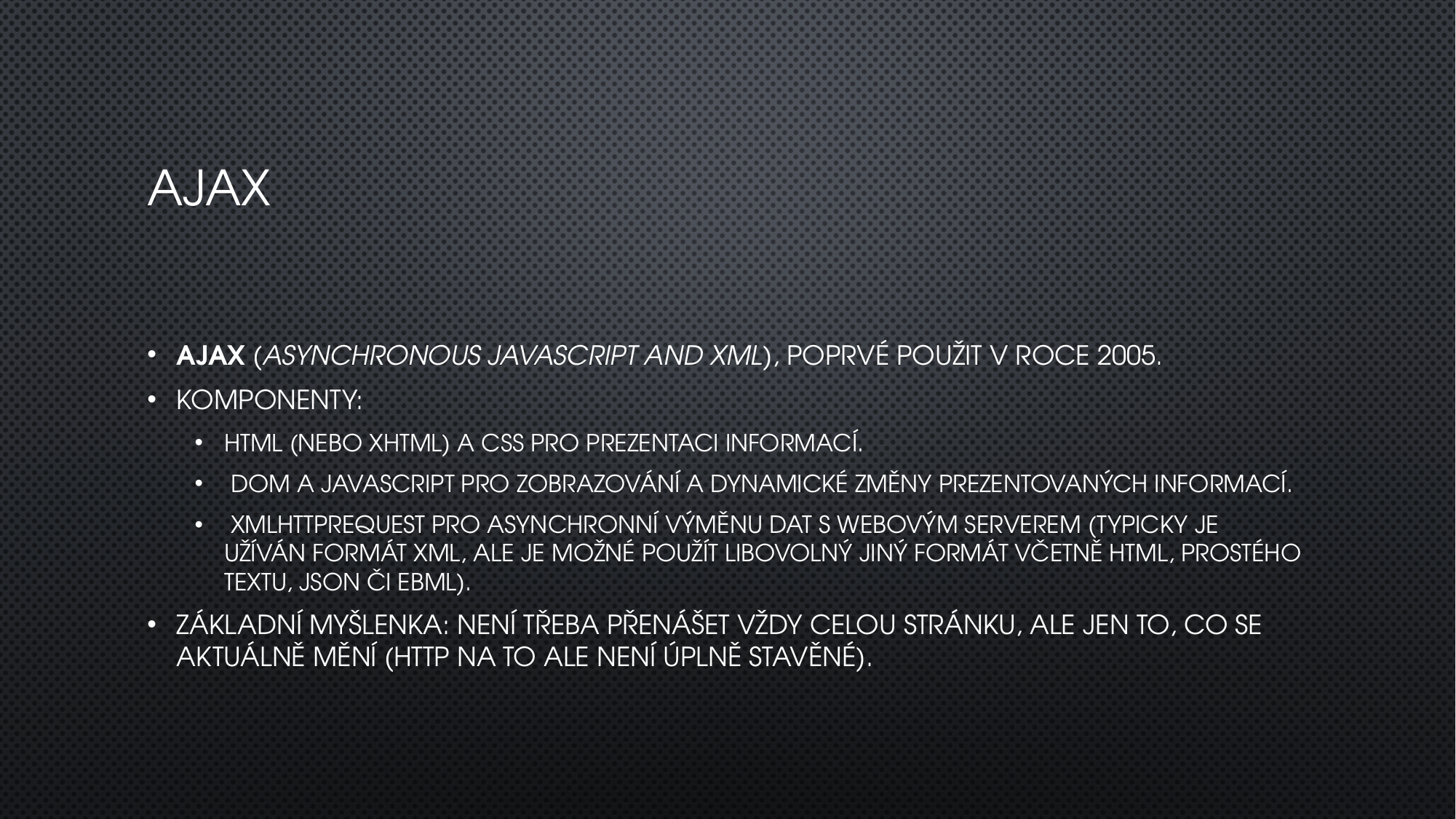

# AJAX
AJAX (Asynchronous JavaScript and XML), poprvé použit v roce 2005.
Komponenty:
HTML (nebo XHTML) a CSS pro prezentaci informací.
 DOM a JavaScript pro zobrazování a dynamické změny prezentovaných informací.
 XMLHttpRequest pro asynchronní výměnu dat s webovým serverem (typicky je užíván formát XML, ale je možné použít libovolný jiný formát včetně HTML, prostého textu, JSON či EBML).
Základní myšlenka: není třeba přenášet vždy celou stránku, ale jen to, co se aktuálně mění (HTTP na to ale není úplně stavěné).